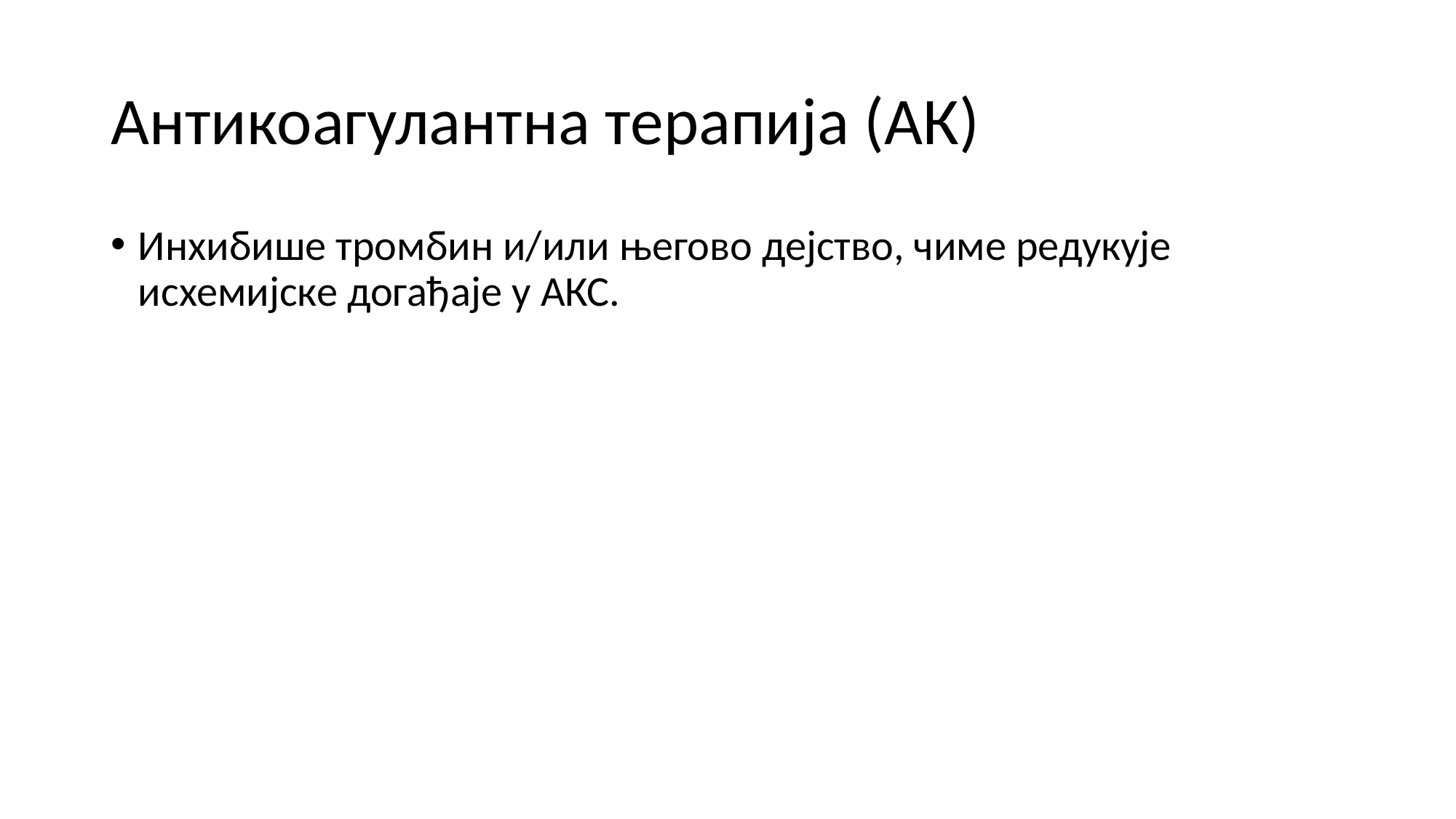

# Антикоагулантна терапија (АК)
Инхибише тромбин и/или његово дејство, чиме редукује исхемијске догађаје у АКС.